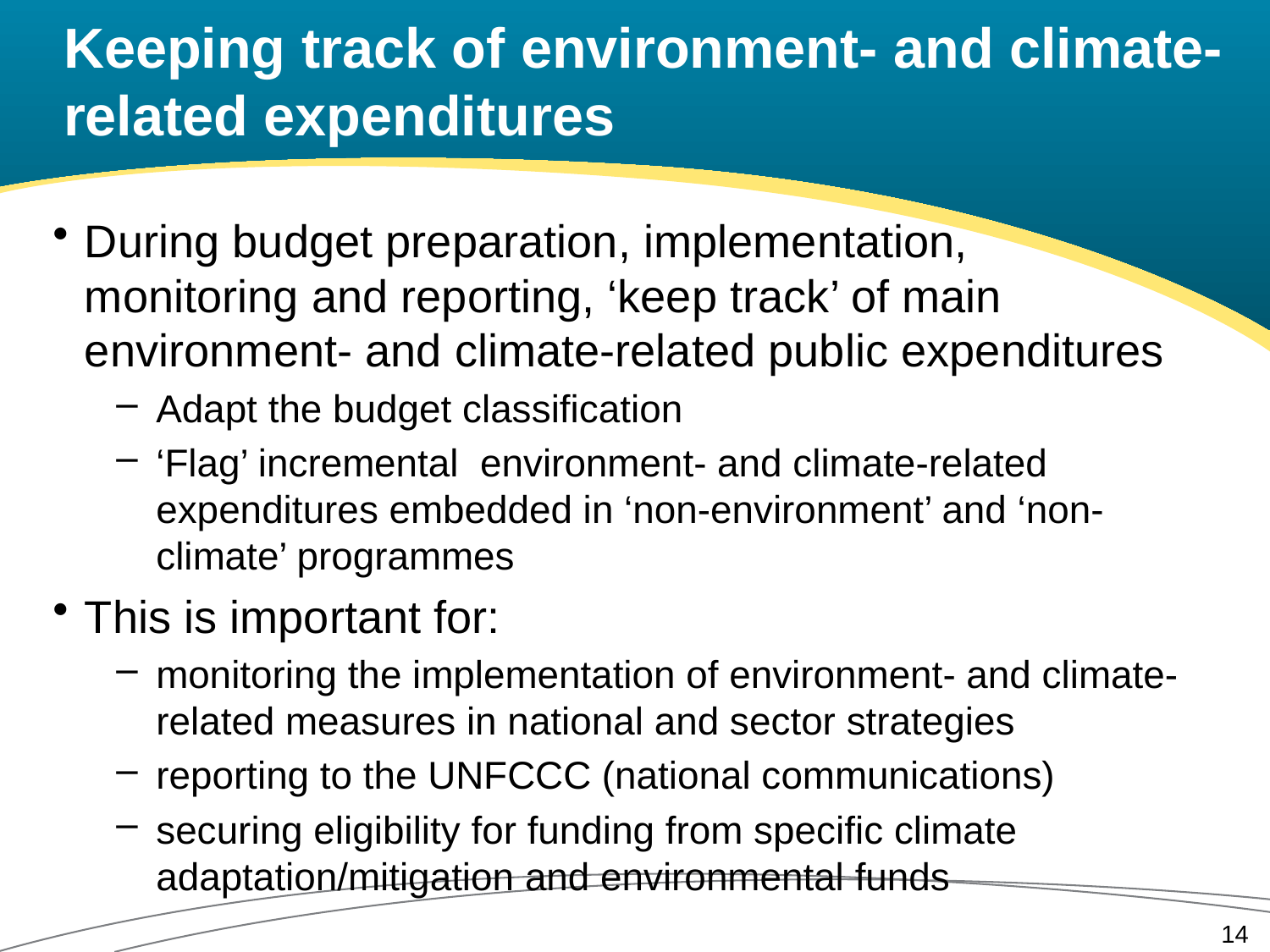

# Keeping track of environment- and climate-related expenditures
During budget preparation, implementation,
monitoring and reporting, ‘keep track’ of main environment- and climate-related public expenditures
Adapt the budget classification
‘Flag’ incremental  environment- and climate-related expenditures embedded in ‘non-environment’ and ‘non-climate’ programmes
This is important for:
monitoring the implementation of environment- and climate-related measures in national and sector strategies
reporting to the UNFCCC (national communications)
securing eligibility for funding from specific climate adaptation/mitigation and environmental funds
14